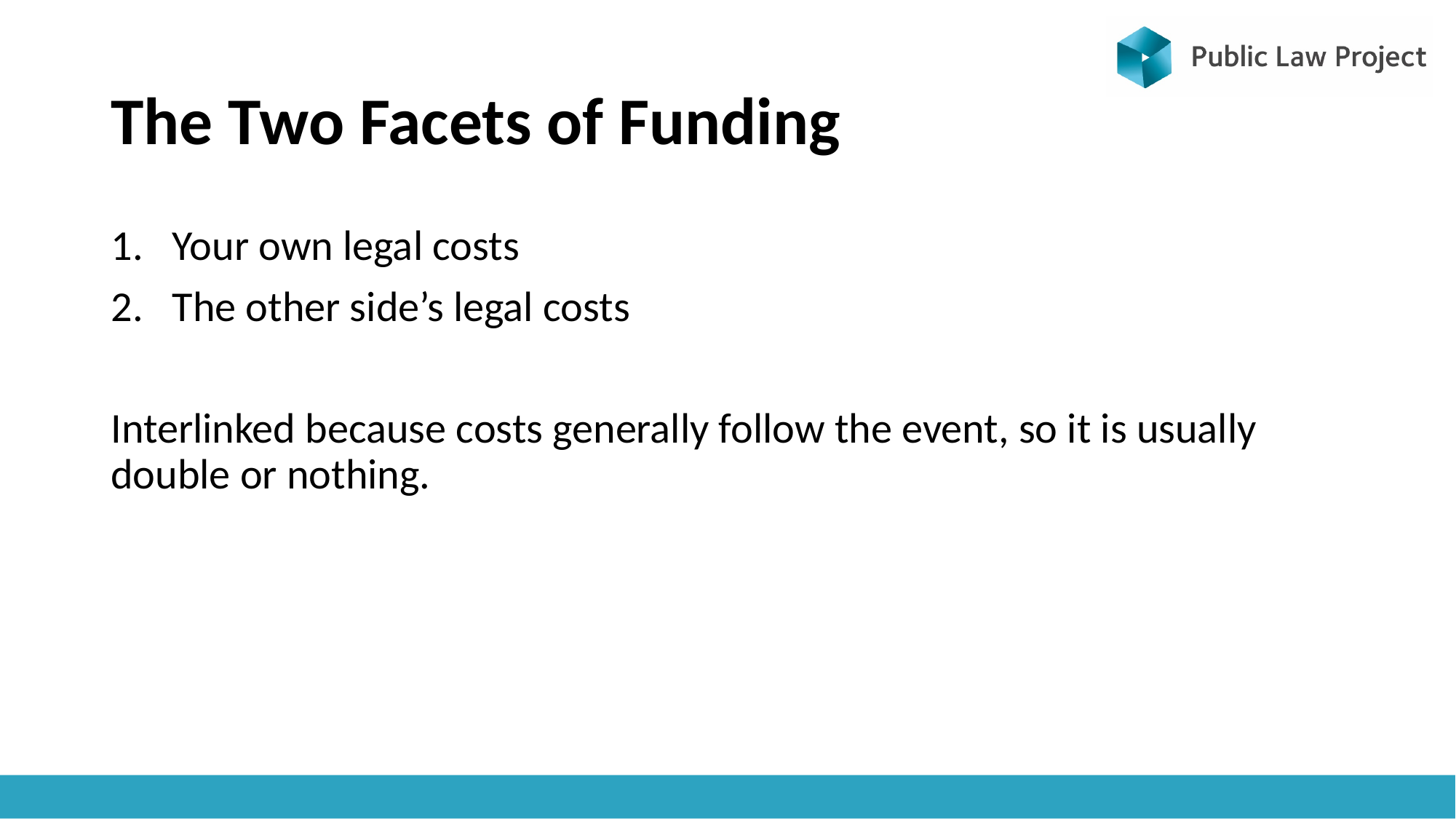

# The Two Facets of Funding
Your own legal costs
The other side’s legal costs

Interlinked because costs generally follow the event, so it is usually double or nothing.